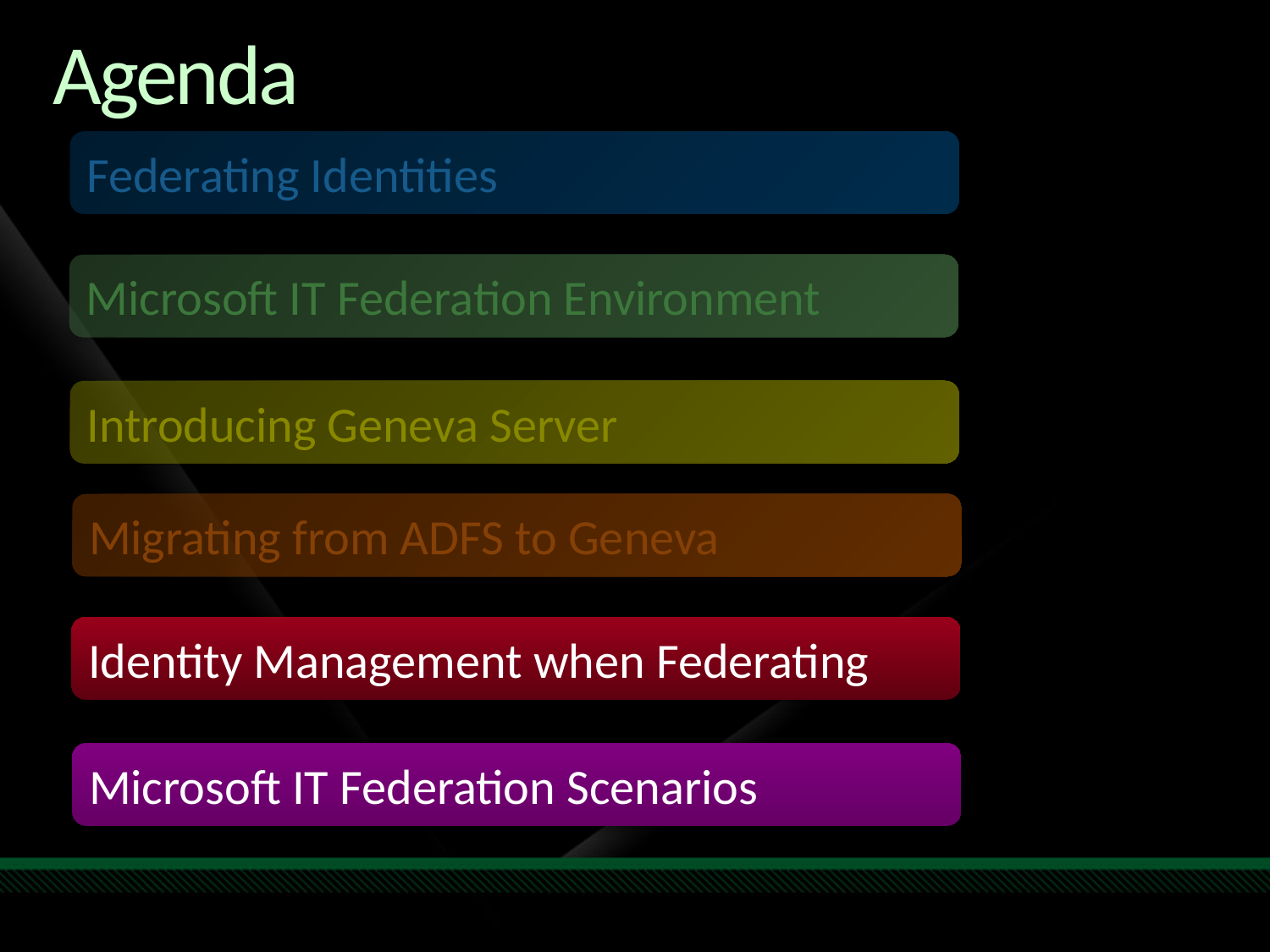

# Agenda
Federating Identities
Microsoft IT Federation Environment
Introducing Geneva Server
Migrating from ADFS to Geneva
Identity Management when Federating
Microsoft IT Federation Scenarios